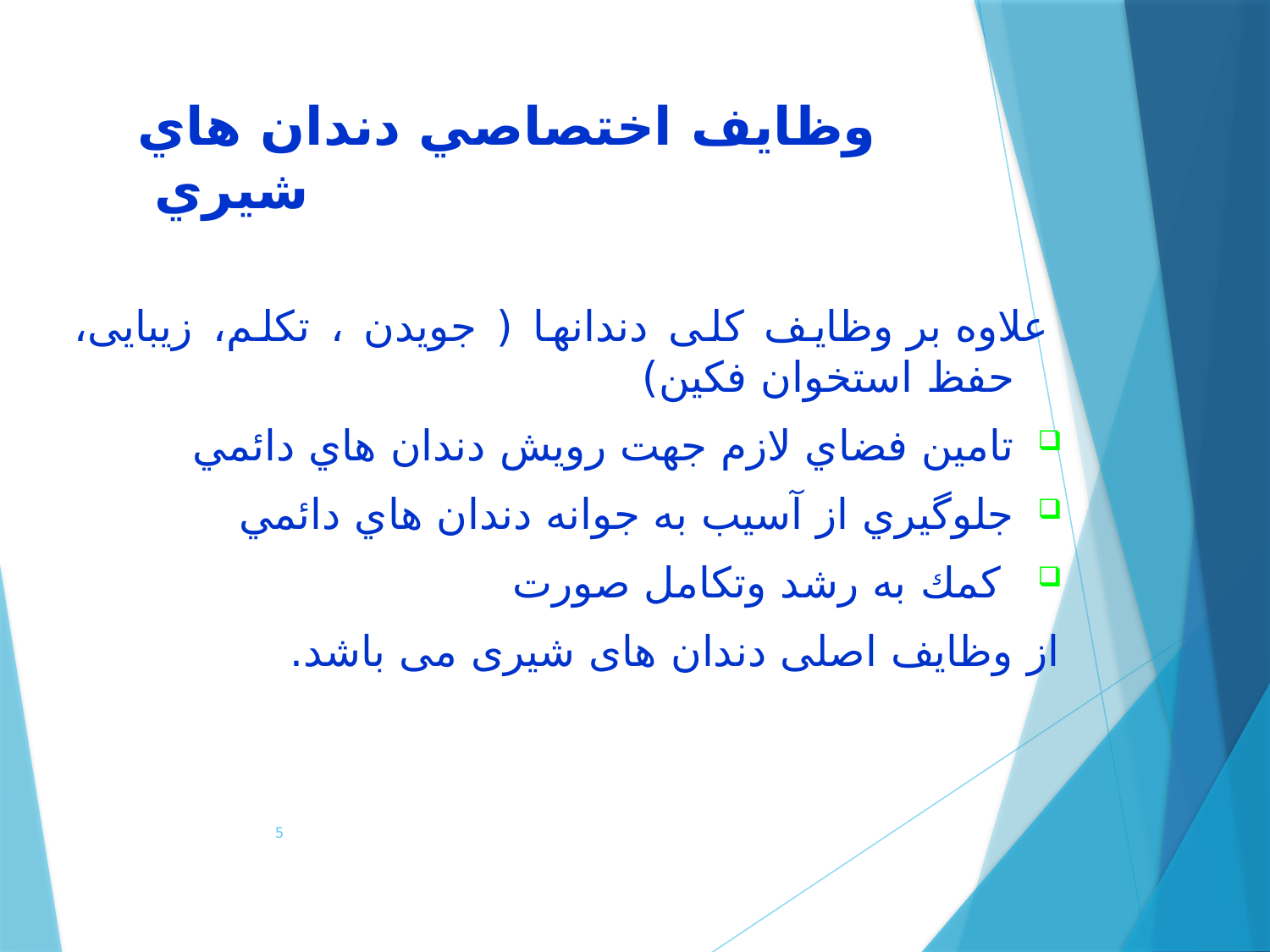

# وظایف اختصاصي دندان هاي شيري
 علاوه بر وظايف کلی دندانها ( جويدن ، تكلم، زیبایی، حفظ استخوان فکین)
تامين فضاي لازم جهت رويش دندان هاي دائمي
جلوگيري از آسيب به جوانه دندان هاي دائمي
 كمك به رشد وتكامل صورت
از وظایف اصلی دندان های شیری می باشد.
5